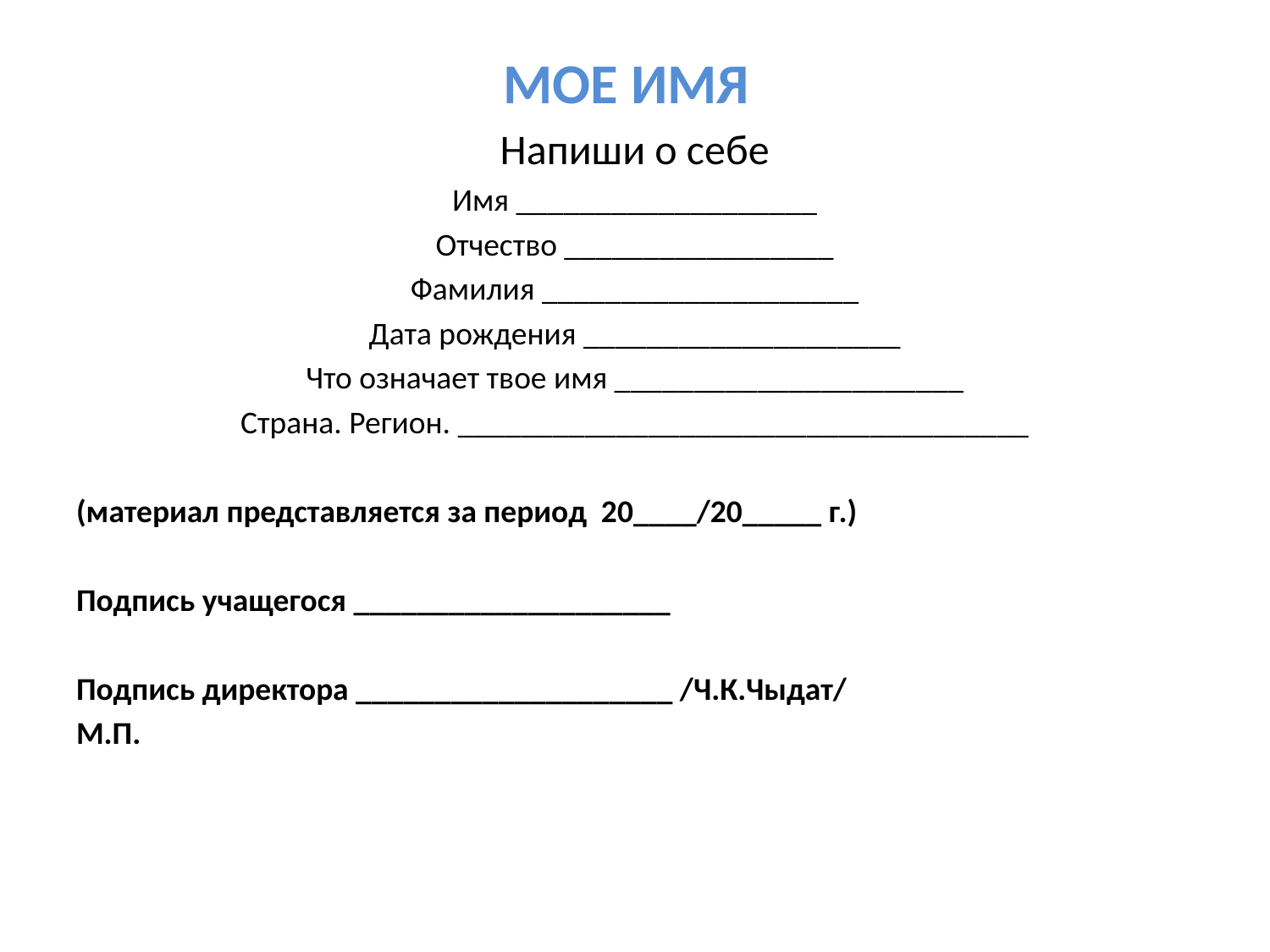

# МОЕ ИМЯ
Напиши о себе
Имя ___________________
Отчество _________________
Фамилия ____________________
Дата рождения ____________________
Что означает твое имя ______________________
Страна. Регион. ____________________________________

(материал представляется за период  20____/20_____ г.)

Подпись учащегося ____________________

Подпись директора ____________________ /Ч.К.Чыдат/
М.П.